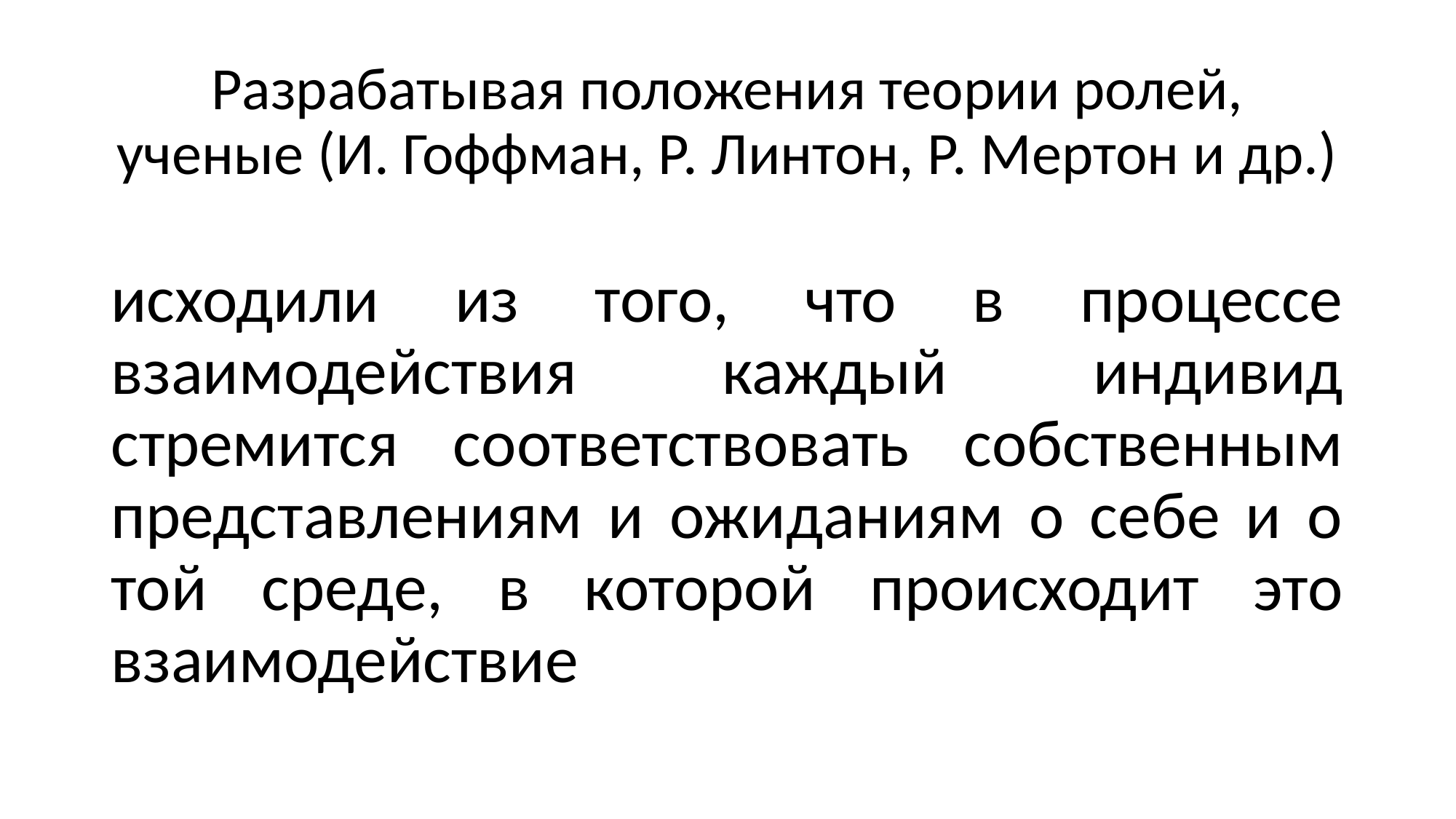

# Разрабатывая положения теории ролей, ученые (И. Гоффман, Р. Линтон, Р. Мертон и др.)
исходили из того, что в процессе взаимодействия каждый индивид стремится соответствовать собственным представлениям и ожиданиям о себе и о той среде, в которой происходит это взаимодействие